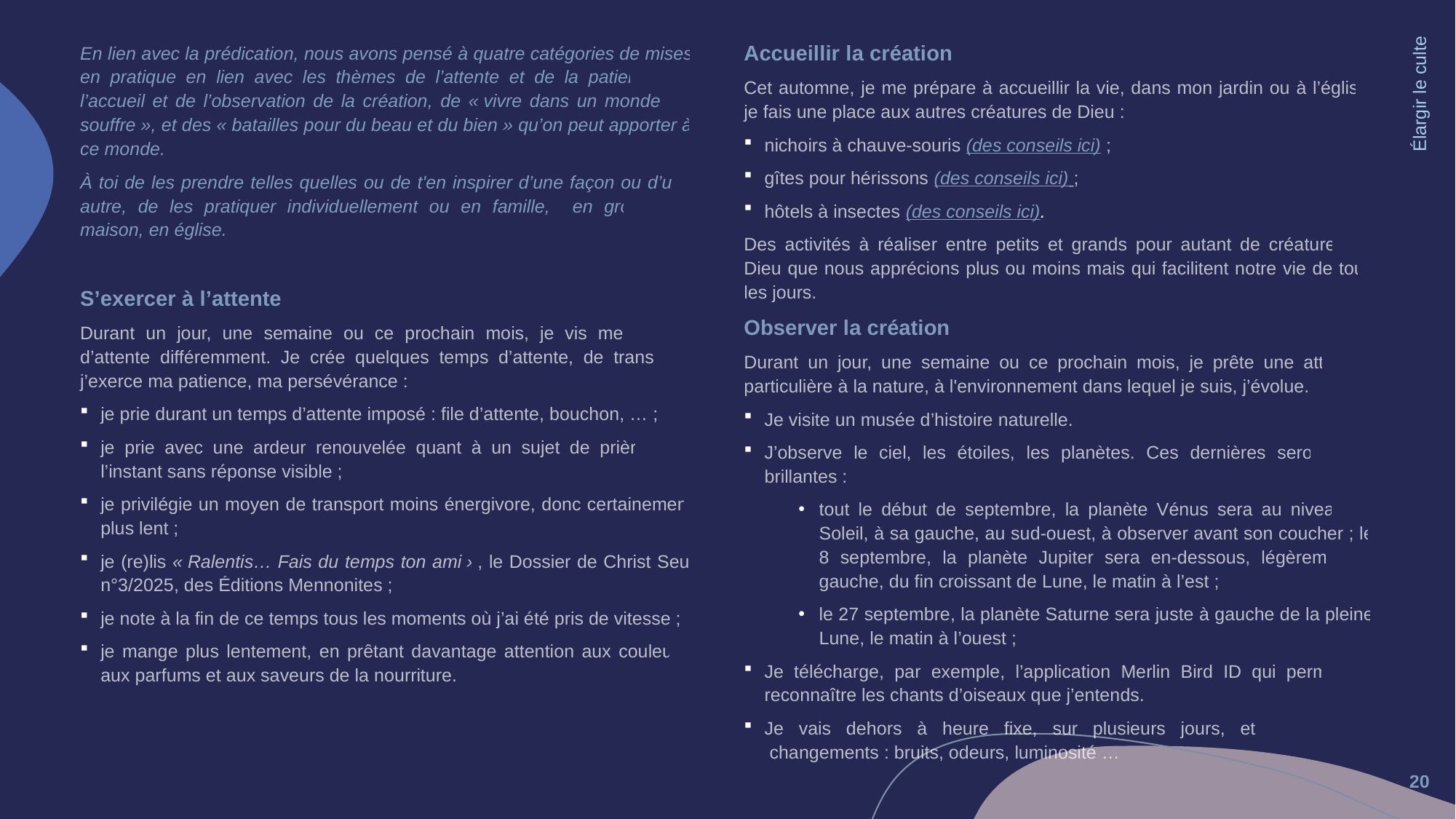

En lien avec la prédication, nous avons pensé à quatre catégories de mises en pratique en lien avec les thèmes de l’attente et de la patience, de l’accueil et de l’observation de la création, de « vivre dans un monde qui souffre », et des « batailles pour du beau et du bien » qu’on peut apporter à ce monde.
À toi de les prendre telles quelles ou de t'en inspirer d’une façon ou d’une autre, de les pratiquer individuellement ou en famille,  en groupe de maison, en église.

S’exercer à l’attente
Durant un jour, une semaine ou ce prochain mois, je vis mes temps d’attente différemment. Je crée quelques temps d’attente, de transition, j’exerce ma patience, ma persévérance :
je prie durant un temps d’attente imposé : file d’attente, bouchon, … ;
je prie avec une ardeur renouvelée quant à un sujet de prière pour l’instant sans réponse visible ;
je privilégie un moyen de transport moins énergivore, donc certainement plus lent ;
je (re)lis « Ralentis… Fais du temps ton ami », le Dossier de Christ Seul n°3/2025, des Éditions Mennonites ;
je note à la fin de ce temps tous les moments où j’ai été pris de vitesse ;
je mange plus lentement, en prêtant davantage attention aux couleurs, aux parfums et aux saveurs de la nourriture.

Accueillir la création
Cet automne, je me prépare à accueillir la vie, dans mon jardin ou à l’église, je fais une place aux autres créatures de Dieu :
nichoirs à chauve-souris (des conseils ici) ;
gîtes pour hérissons (des conseils ici) ;
hôtels à insectes (des conseils ici).
Des activités à réaliser entre petits et grands pour autant de créatures de Dieu que nous apprécions plus ou moins mais qui facilitent notre vie de tous les jours.
Observer la création
Durant un jour, une semaine ou ce prochain mois, je prête une attention particulière à la nature, à l'environnement dans lequel je suis, j’évolue.
Je visite un musée d’histoire naturelle.
J’observe le ciel, les étoiles, les planètes. Ces dernières seront bien
brillantes :
tout le début de septembre, la planète Vénus sera au niveau du Soleil, à sa gauche, au sud-ouest, à observer avant son coucher ; le 8 septembre, la planète Jupiter sera en-dessous, légèrement à gauche, du fin croissant de Lune, le matin à l’est ;
le 27 septembre, la planète Saturne sera juste à gauche de la pleine Lune, le matin à l’ouest ;
Je télécharge, par exemple, l’application Merlin Bird ID qui permet de reconnaître les chants d’oiseaux que j’entends.
Je vais dehors à heure fixe, sur plusieurs jours, et observe les
 changements : bruits, odeurs, luminosité …

Élargir le culte
20